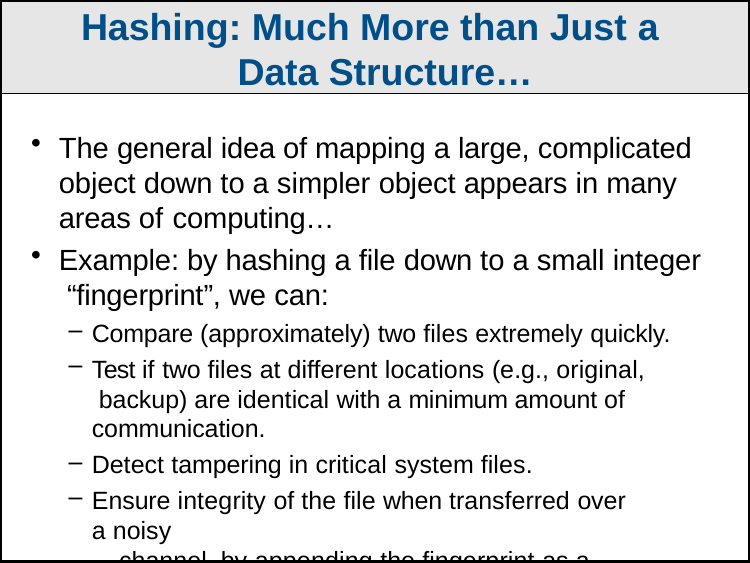

Hashing: Much More than Just a  Data Structure…
The general idea of mapping a large, complicated  object down to a simpler object appears in many  areas of computing…
Example: by hashing a file down to a small integer  “fingerprint”, we can:
Compare (approximately) two files extremely quickly.
Test if two files at different locations (e.g., original,  backup) are identical with a minimum amount of  communication.
Detect tampering in critical system files.
Ensure integrity of the file when transferred over a noisy
channel, by appending the fingerprint as a checksum.